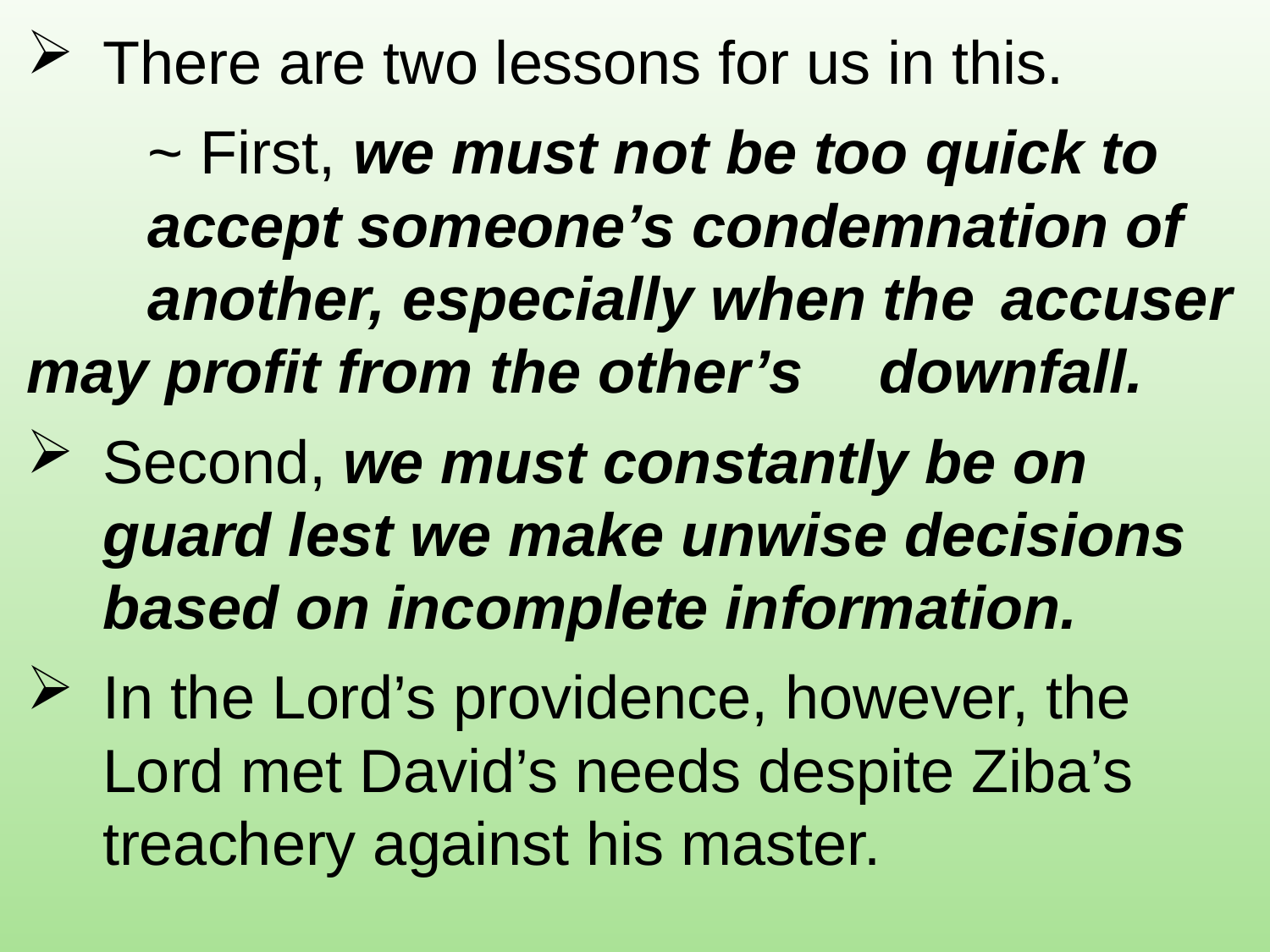

There are two lessons for us in this.
		~ First, we must not be too quick to 					accept someone’s condemnation of 					another, especially when the 							accuser may profit from the other’s 					downfall.
Second, we must constantly be on guard lest we make unwise decisions based on incomplete information.
In the Lord’s providence, however, the Lord met David’s needs despite Ziba’s treachery against his master.